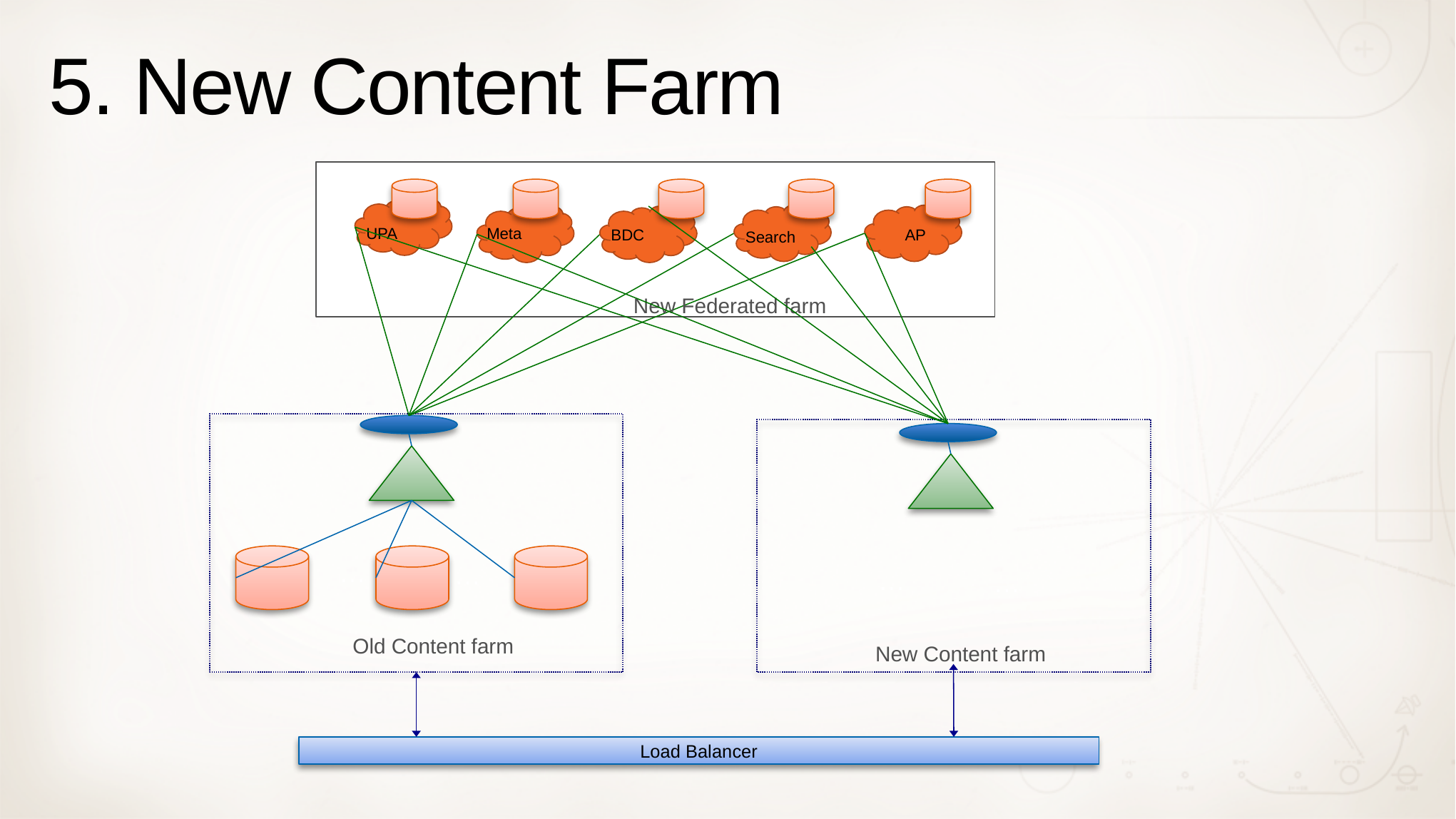

# 5. New Content Farm

UPA

Meta

BDC

AP

Search
MSS
New Federated farm

…
…
…
…
Old Content farm
New Content farm
Load Balancer